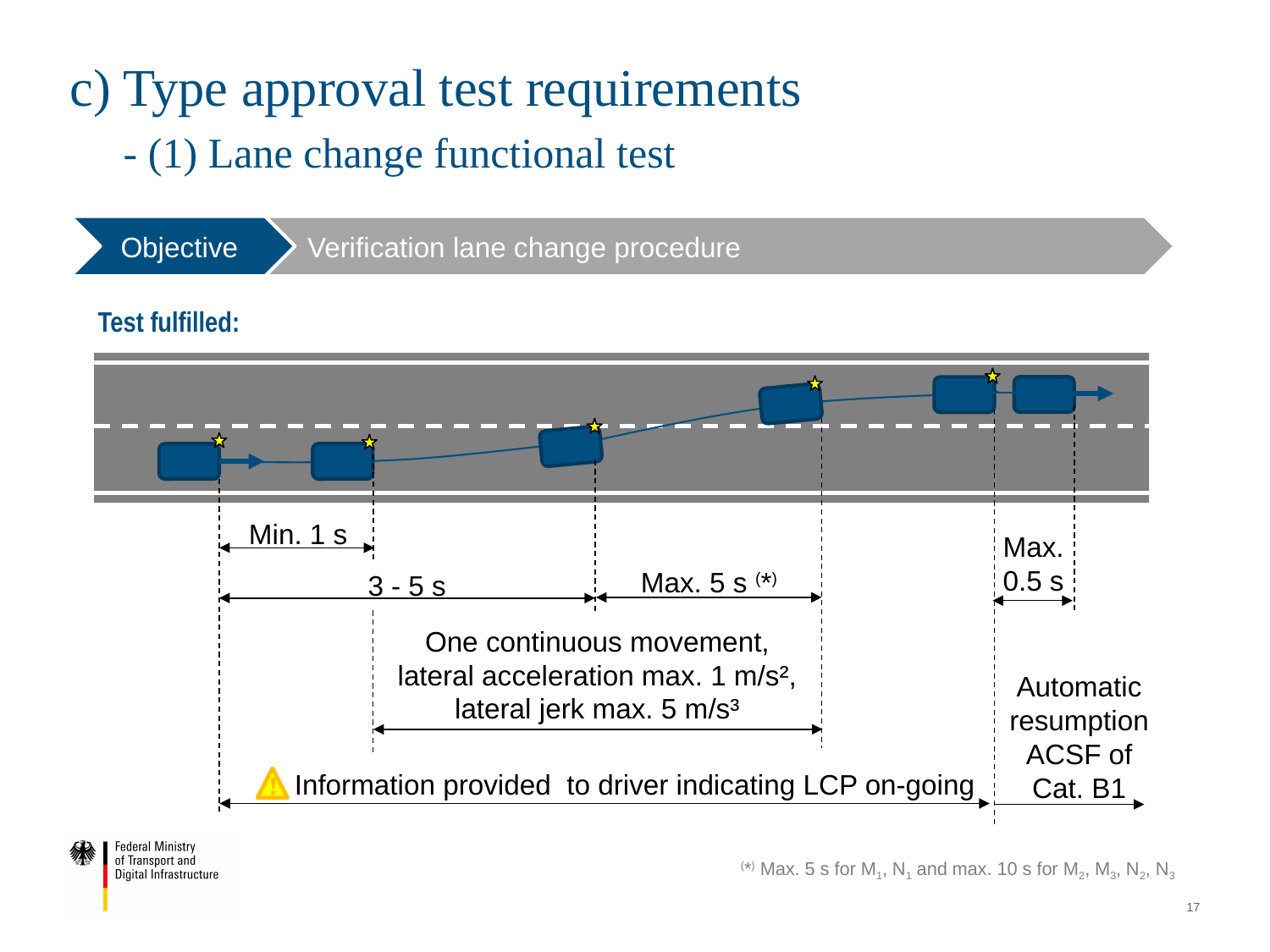

# c) Type approval test requirements - (1) Lane change functional test
 Objective

Verification lane change procedure
  Test fulfilled:

Min. 1 s
Max. 0.5 s
Max. 5 s (*)
3 - 5 s
One continuous movement,
lateral acceleration max. 1 m/s²,
lateral jerk max. 5 m/s³

Automatic resumption ACSF of Cat. B1
!

       Information provided  to driver indicating LCP on-going
(*) Max. 5 s for M1, N1 and max. 10 s for M2, M3, N2, N3

17